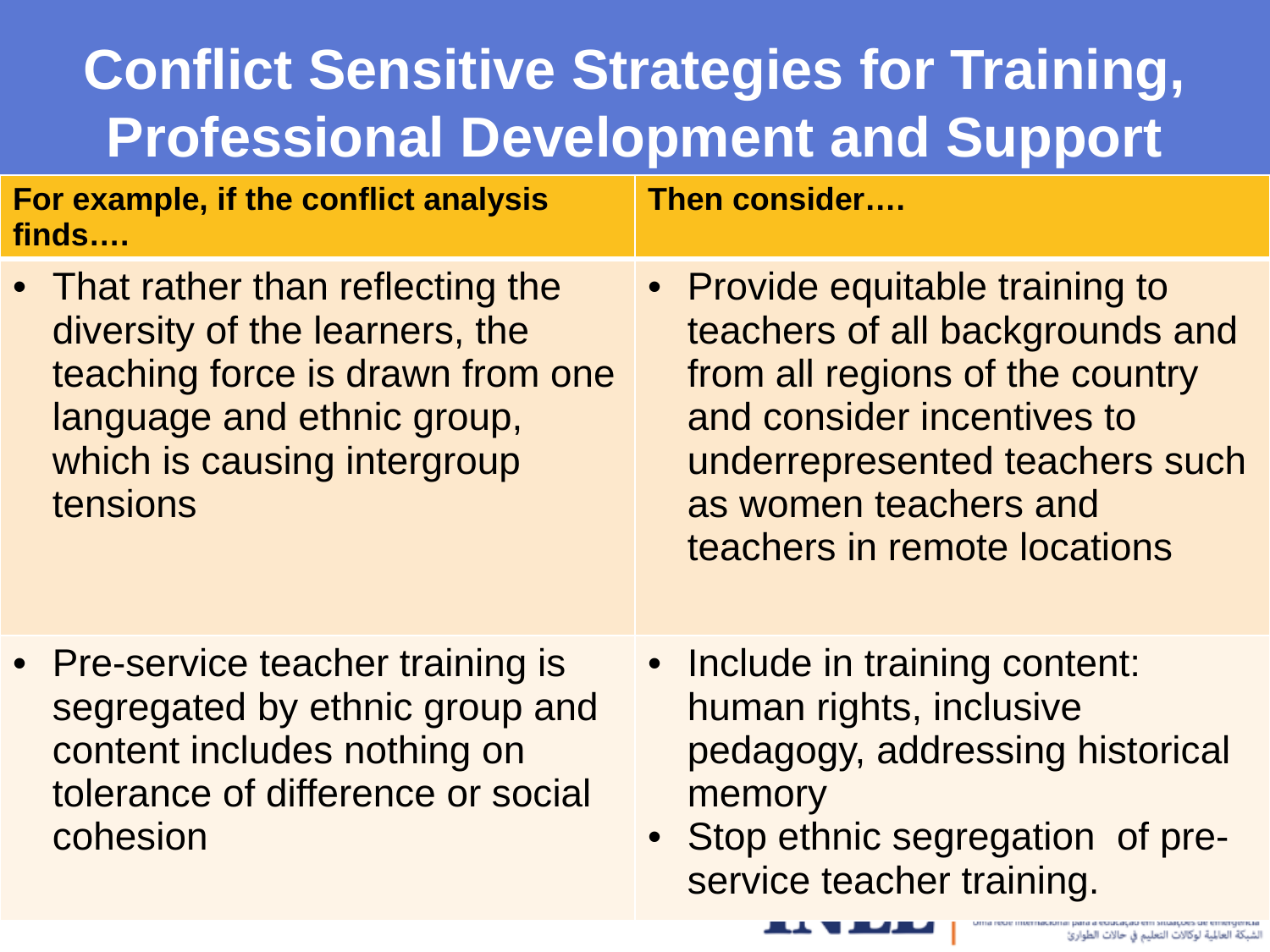

# Conflict Sensitive Strategies for Training, Professional Development and Support
| For example, if the conflict analysis finds…. | Then consider…. |
| --- | --- |
| That rather than reflecting the diversity of the learners, the teaching force is drawn from one language and ethnic group, which is causing intergroup tensions | Provide equitable training to teachers of all backgrounds and from all regions of the country and consider incentives to underrepresented teachers such as women teachers and teachers in remote locations |
| Pre-service teacher training is segregated by ethnic group and content includes nothing on tolerance of difference or social cohesion | Include in training content: human rights, inclusive pedagogy, addressing historical memory Stop ethnic segregation of pre-service teacher training. |